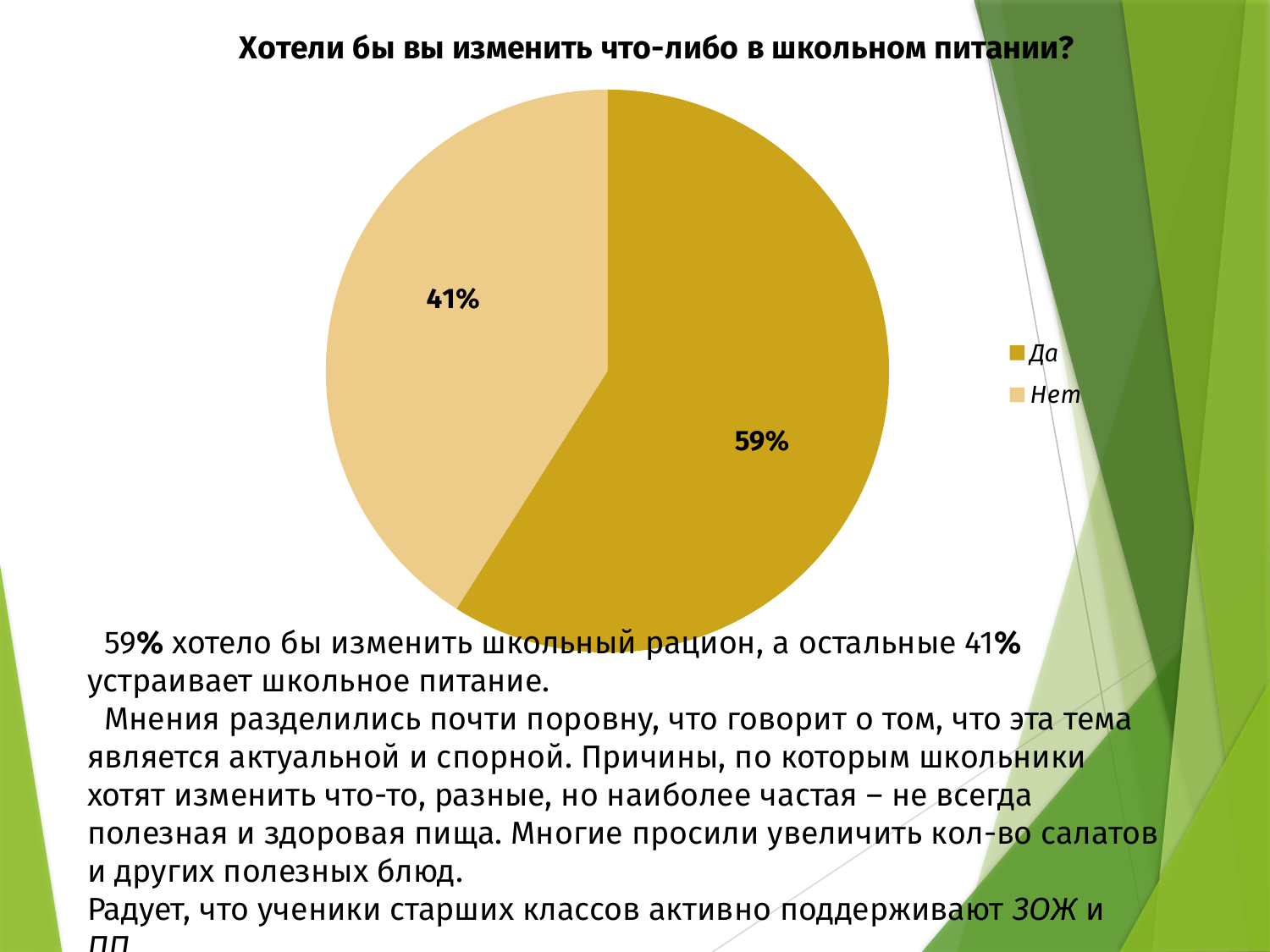

### Chart: Хотели бы вы изменить что-либо в школьном питании?

| Category | Хотели бы вы изменить что-либо  в своем питании? |
|---|---|
| Да | 0.59 |
| Нет | 0.41 |
  59% хотело бы изменить школьный рацион, а остальные 41% устраивает школьное питание.
  Мнения разделились почти поровну, что говорит о том, что эта тема является актуальной и спорной. Причины, по которым школьники хотят изменить что-то, разные, но наиболее частая – не всегда полезная и здоровая пища. Многие просили увеличить кол-во салатов и других полезных блюд.
Радует, что ученики старших классов активно поддерживают ЗОЖ и ПП.